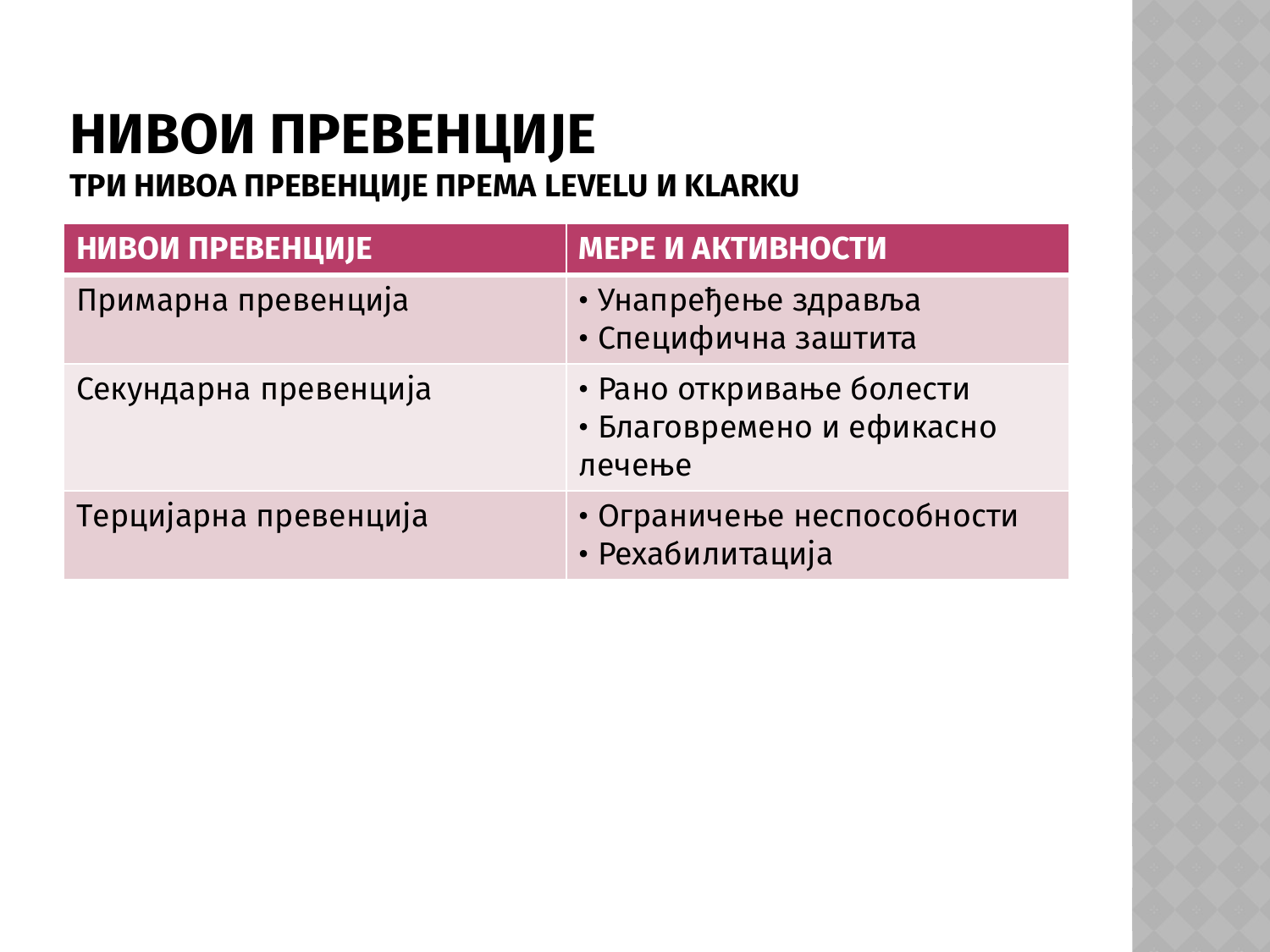

# НИВОИ ПРЕВЕНЦИЈЕ ТРИ НИВОА ПРЕВЕНЦИЈЕ ПРЕМА levelu И klarku
| НИВОИ ПРЕВЕНЦИЈЕ | МЕРЕ И АКТИВНОСТИ |
| --- | --- |
| Примарна превенција | • Унапређење здравља • Специфична заштита |
| Секундарна превенција | • Рано откривање болести • Благовремено и ефикасно лечење |
| Tерцијарна превенција | • Oграничење неспособности • Рехабилитација |